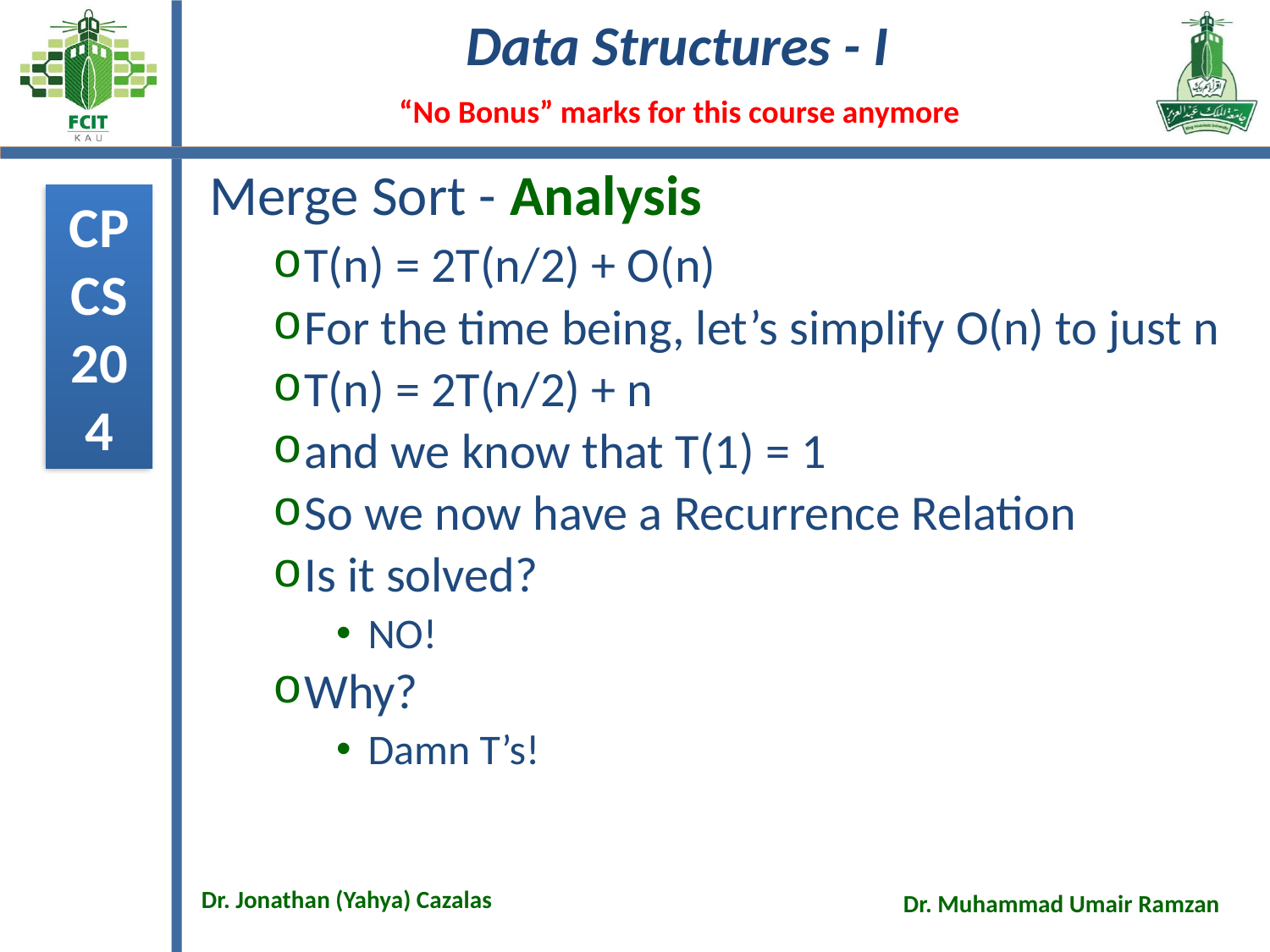

# Merge Sort - Analysis
T(n) = 2T(n/2) + O(n)
For the time being, let’s simplify O(n) to just n
T(n) = 2T(n/2) + n
and we know that T(1) = 1
So we now have a Recurrence Relation
Is it solved?
NO!
Why?
Damn T’s!